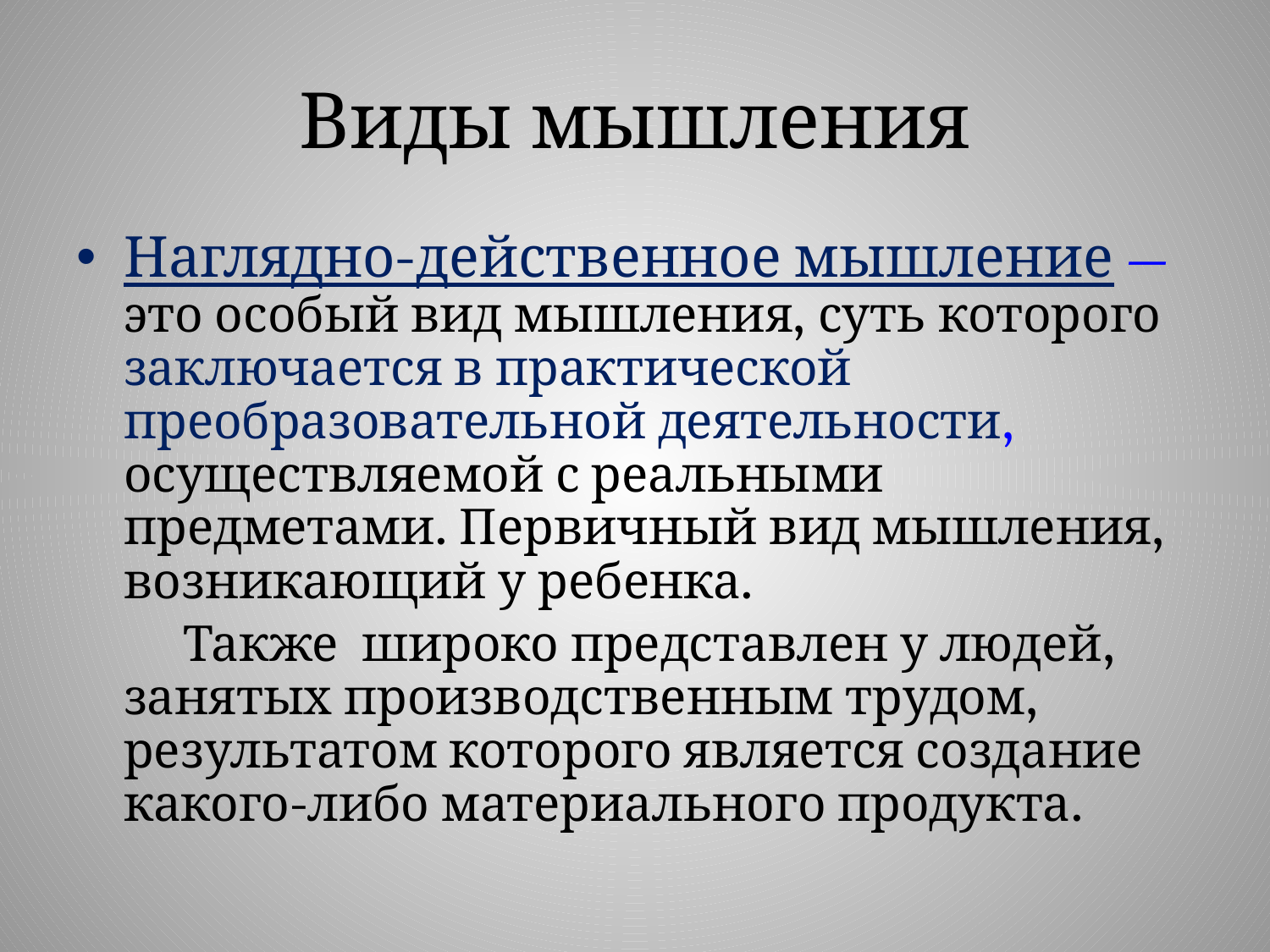

# Виды мышления
Наглядно-действенное мышление — это особый вид мышления, суть которого заключается в практической преобразовательной деятельности, осуществляемой с реальными предметами. Первичный вид мышления, возникающий у ребенка.
         Также  широко представлен у людей, занятых производственным трудом, результатом которого является создание какого-либо материального продукта.